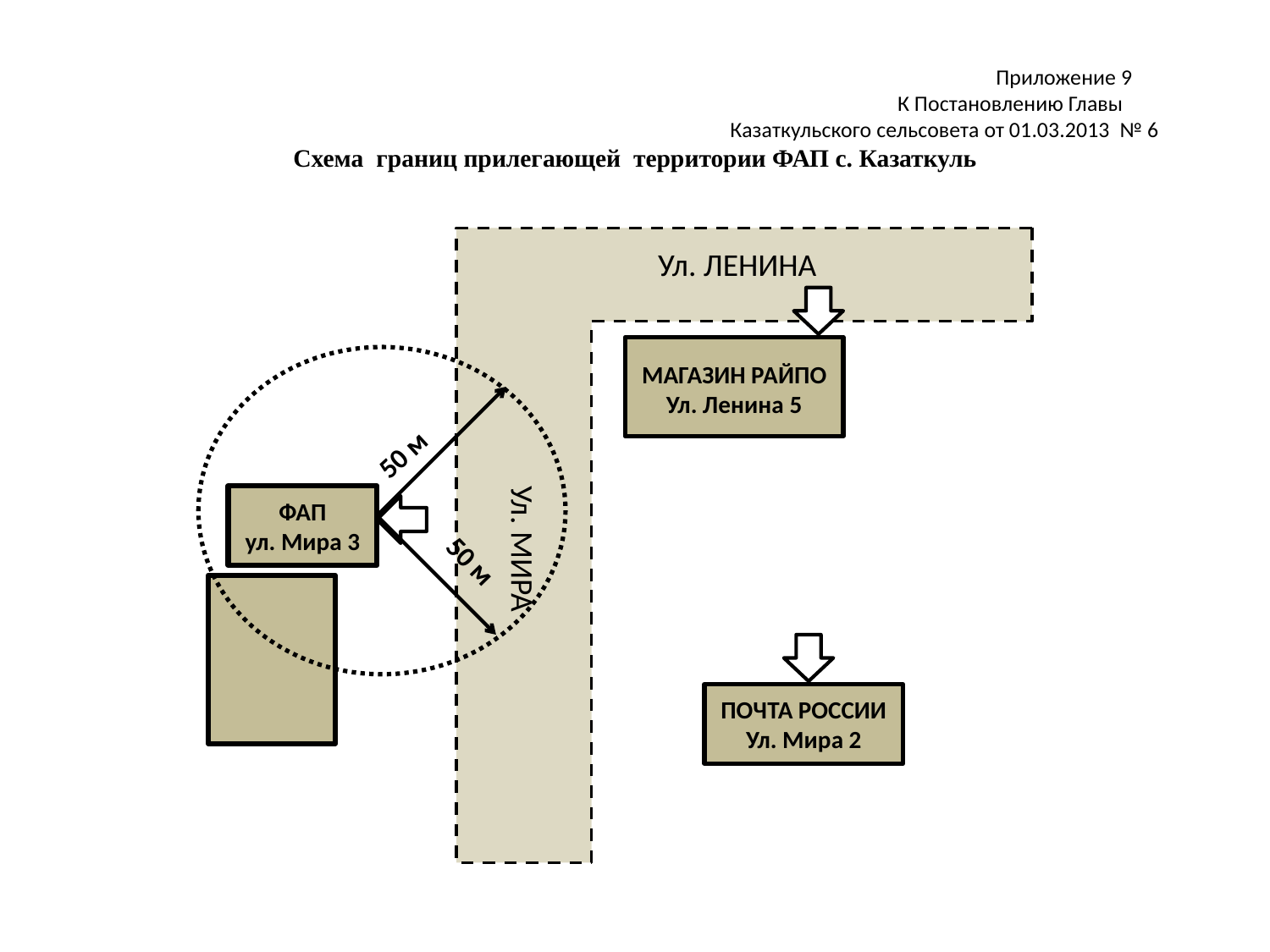

# Приложение 9                                                                                                                                                                   К Постановлению Главы Казаткульского сельсовета от 01.03.2013  № 6 Схема  границ прилегающей  территории ФАП с. Казаткуль

                  Ул. ЛЕНИНА
 Ул. МИРА

МАГАЗИН РАЙПО
Ул. Ленина 5

50 м
ФАП
ул. Мира 3

50 м

ПОЧТА РОССИИ
Ул. Мира 2